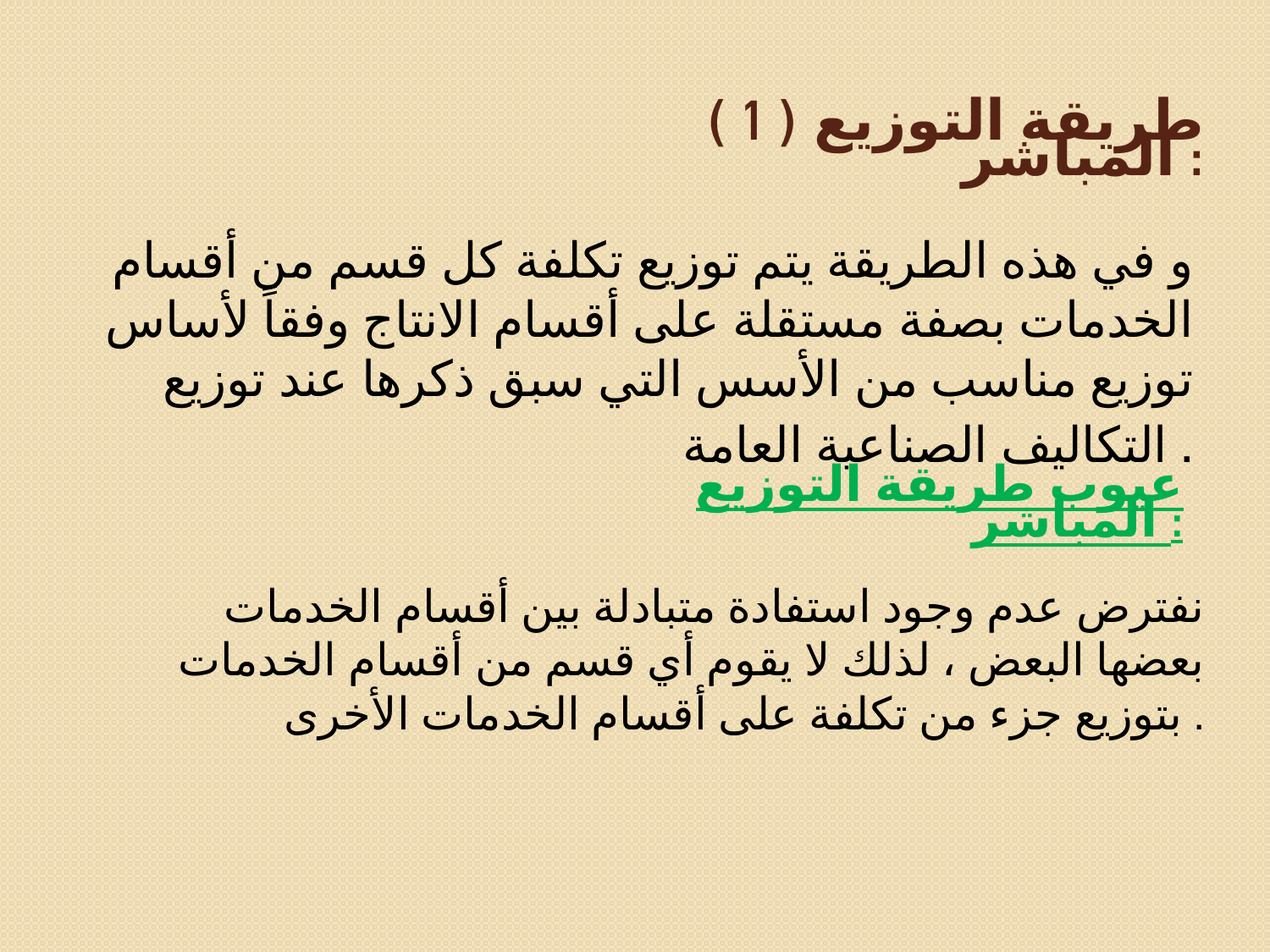

# ( 1 ) طريقة التوزيع المباشر :
و في هذه الطريقة يتم توزيع تكلفة كل قسم من أقسام الخدمات بصفة مستقلة على أقسام الانتاج وفقاً لأساس توزيع مناسب من الأسس التي سبق ذكرها عند توزيع التكاليف الصناعية العامة .
عيوب طريقة التوزيع المباشر :
نفترض عدم وجود استفادة متبادلة بين أقسام الخدمات بعضها البعض ، لذلك لا يقوم أي قسم من أقسام الخدمات بتوزيع جزء من تكلفة على أقسام الخدمات الأخرى .